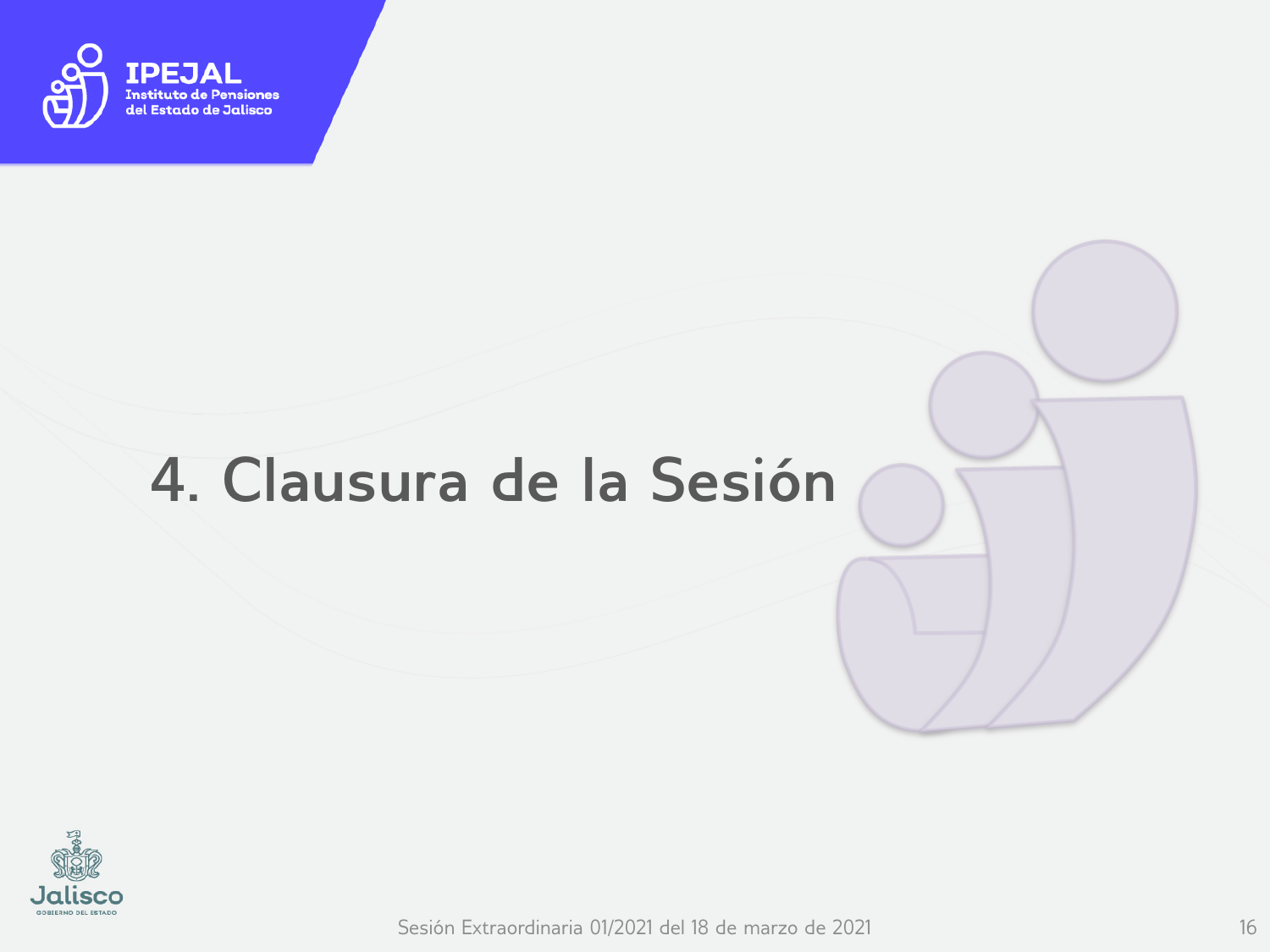

# 4. Clausura de la Sesión
16
Sesión Extraordinaria 01/2021 del 18 de marzo de 2021